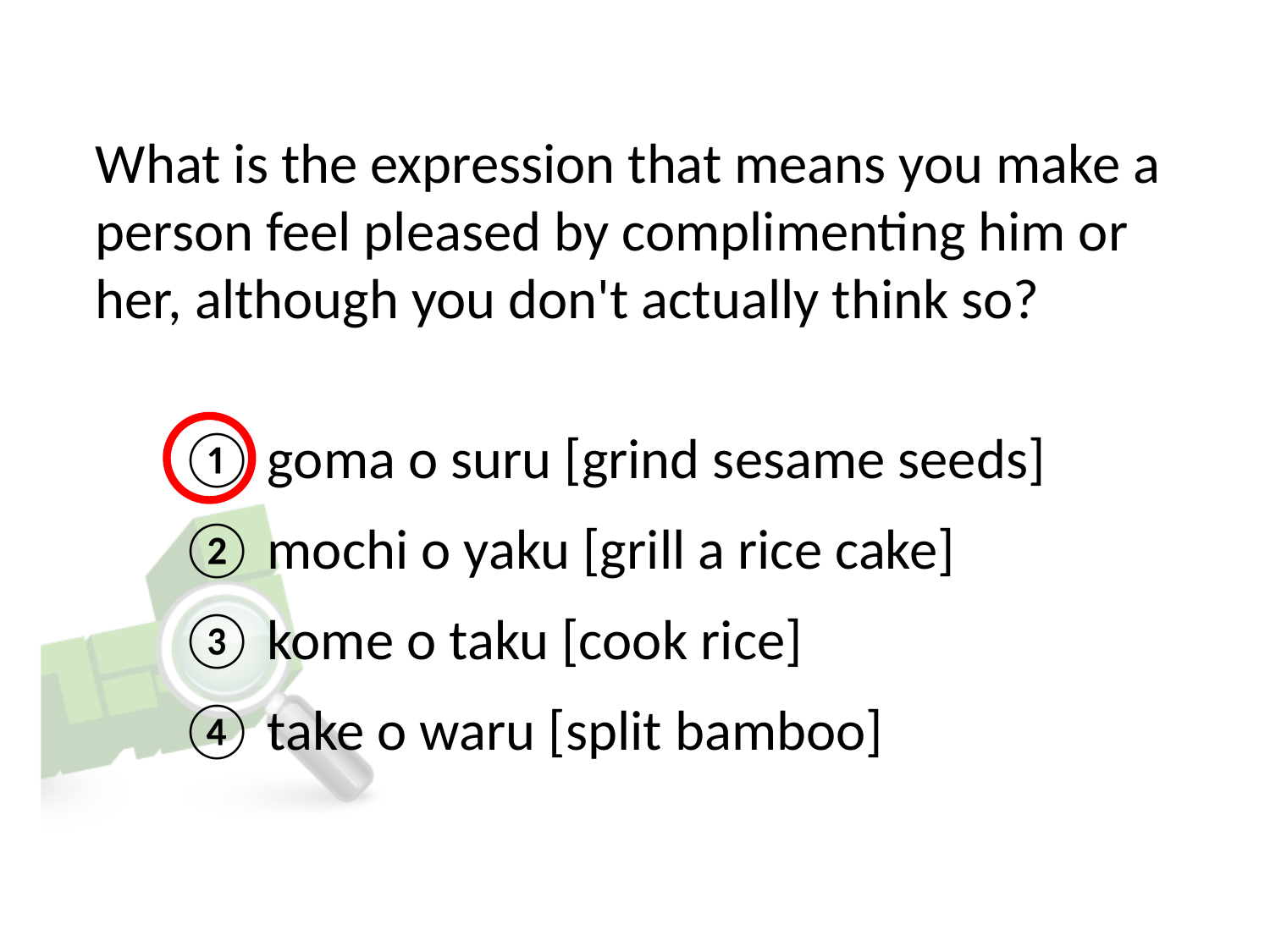

# What is the expression that means you make a person feel pleased by complimenting him or her, although you don't actually think so?
① goma o suru [grind sesame seeds]
② mochi o yaku [grill a rice cake]
③ kome o taku [cook rice]
④ take o waru [split bamboo]